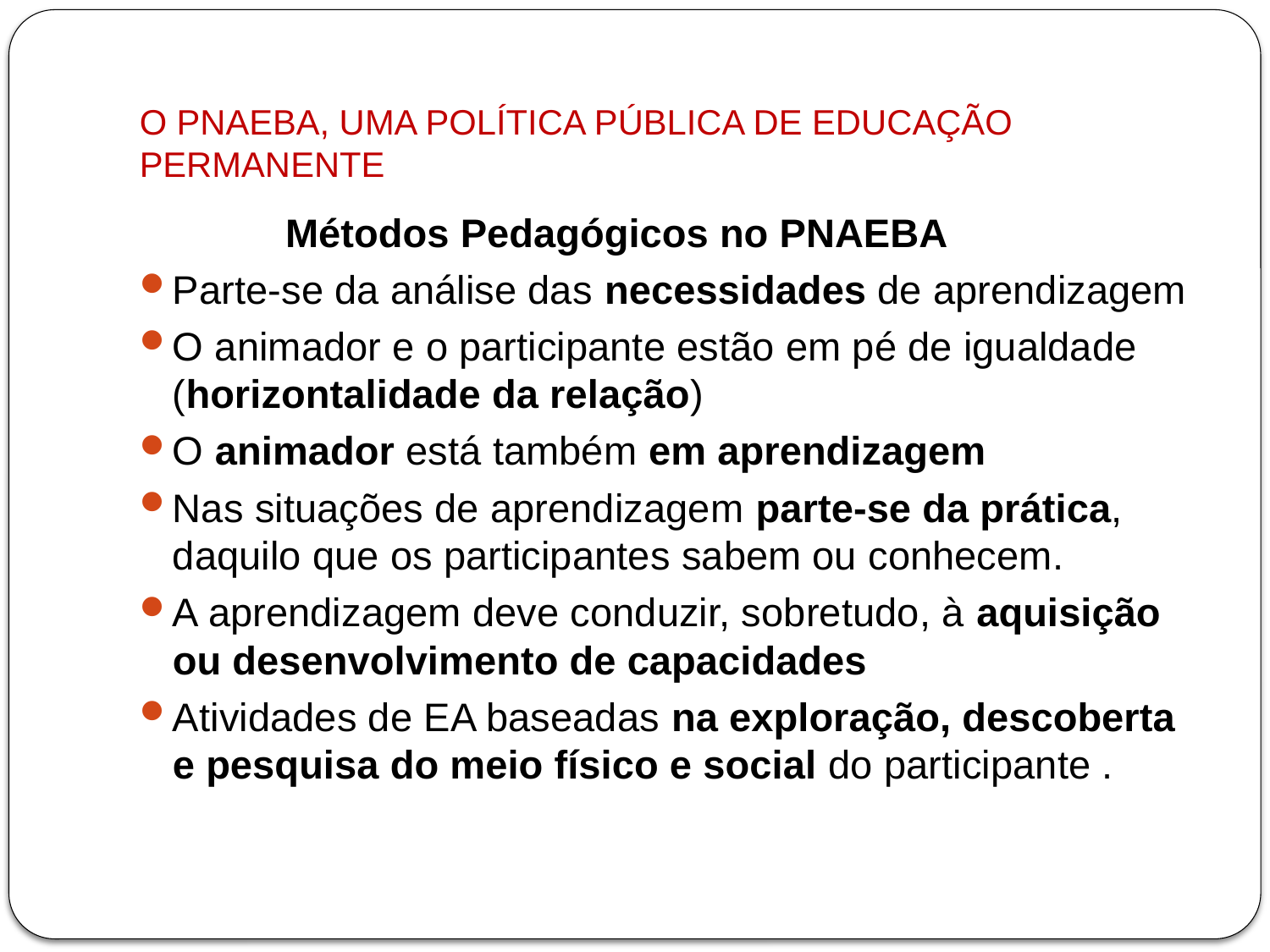

# O PNAEBA, UMA POLÍTICA PÚBLICA DE EDUCAÇÃO PERMANENTE
             Métodos Pedagógicos no PNAEBA
Parte-se da análise das necessidades de aprendizagem
O animador e o participante estão em pé de igualdade (horizontalidade da relação)
O animador está também em aprendizagem
Nas situações de aprendizagem parte-se da prática, daquilo que os participantes sabem ou conhecem.
A aprendizagem deve conduzir, sobretudo, à aquisição ou desenvolvimento de capacidades
Atividades de EA baseadas na exploração, descoberta e pesquisa do meio físico e social do participante .